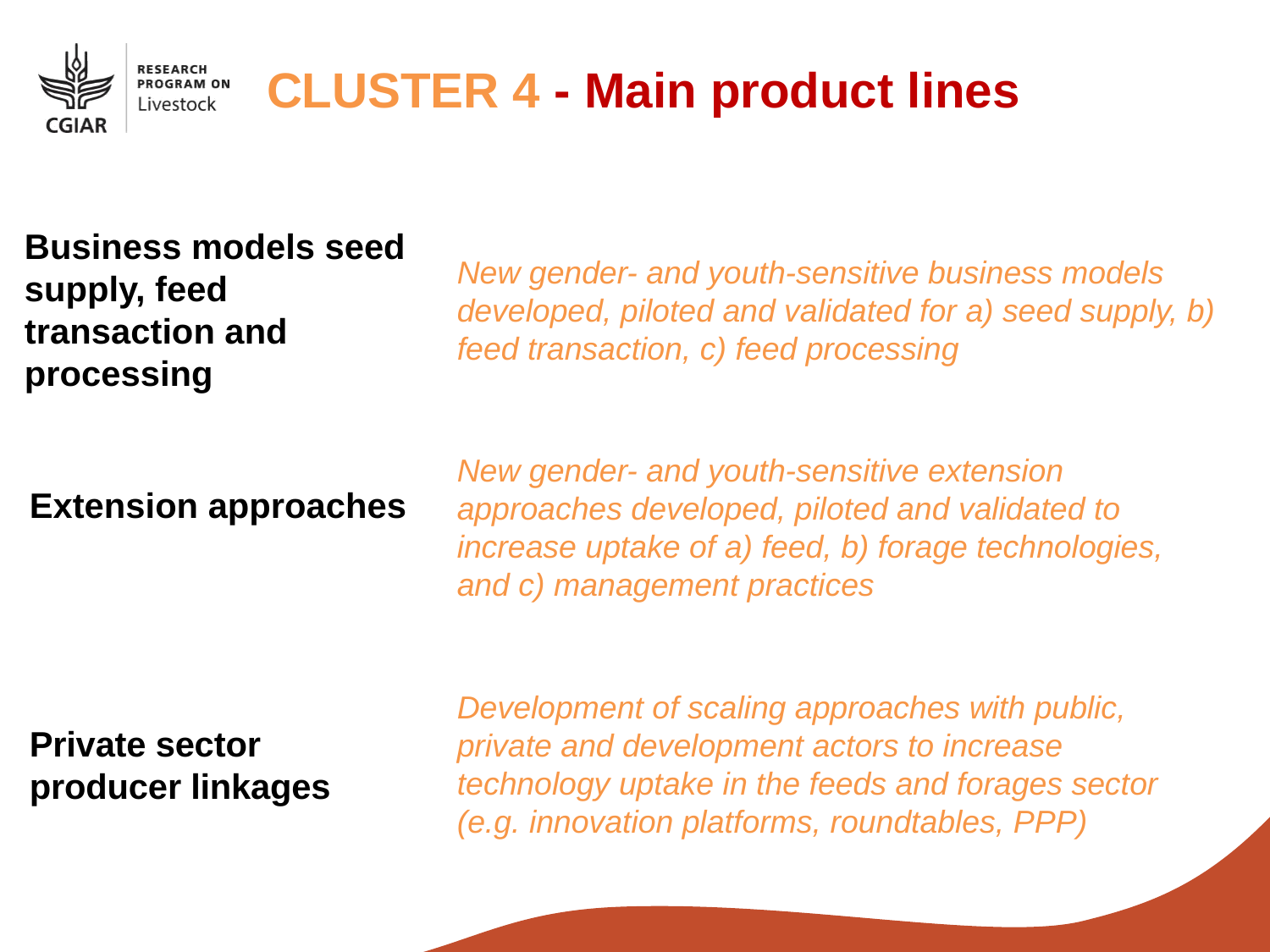

CLUSTER 4 - Main product lines
Business models seed supply, feed transaction and processing
New gender- and youth-sensitive business models developed, piloted and validated for a) seed supply, b) feed transaction, c) feed processing
New gender- and youth-sensitive extension approaches developed, piloted and validated to increase uptake of a) feed, b) forage technologies, and c) management practices
Extension approaches
Development of scaling approaches with public, private and development actors to increase technology uptake in the feeds and forages sector (e.g. innovation platforms, roundtables, PPP)
Private sector producer linkages